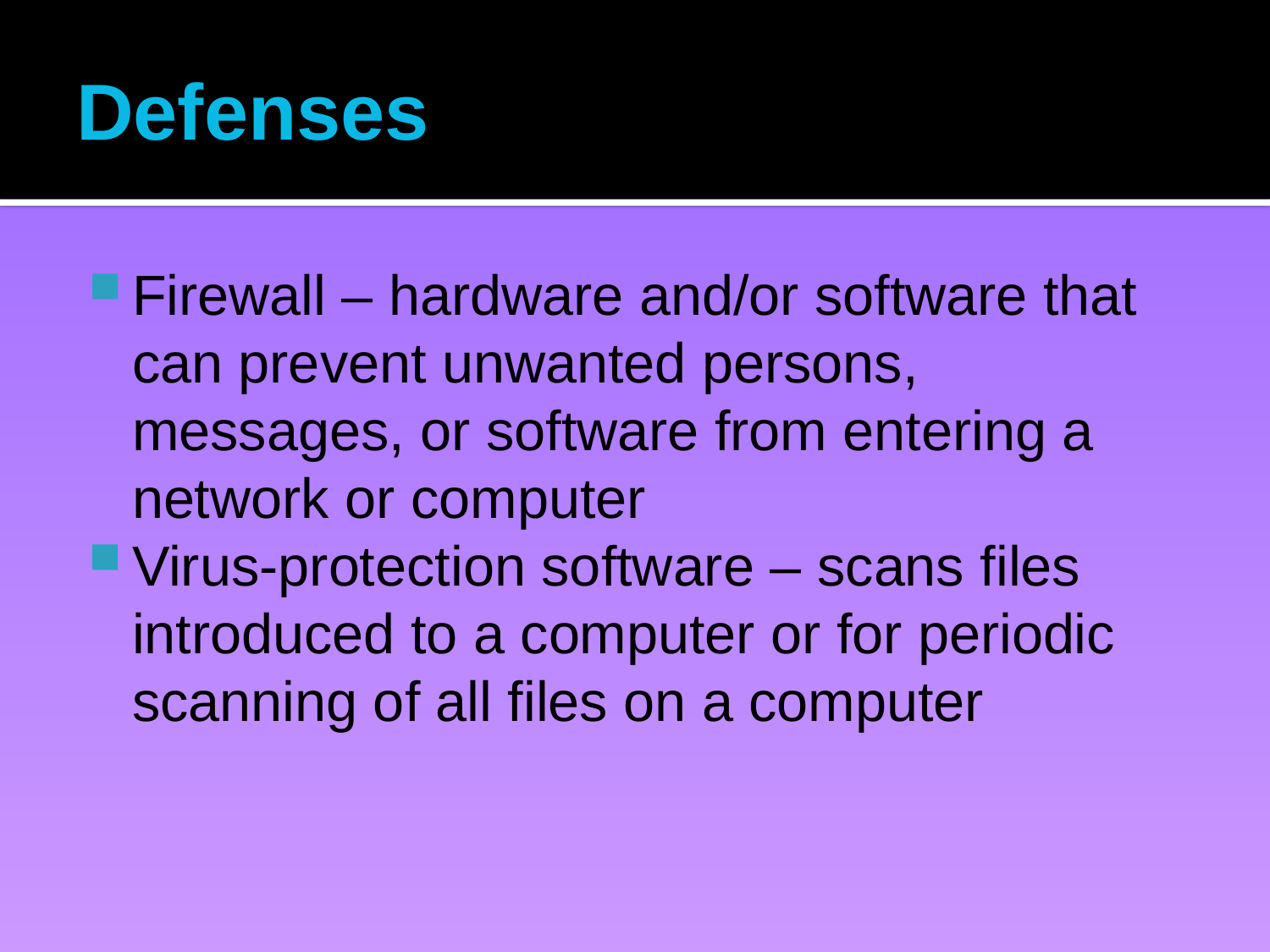

# Defenses
Firewall – hardware and/or software that can prevent unwanted persons, messages, or software from entering a network or computer
Virus-protection software – scans files introduced to a computer or for periodic scanning of all files on a computer